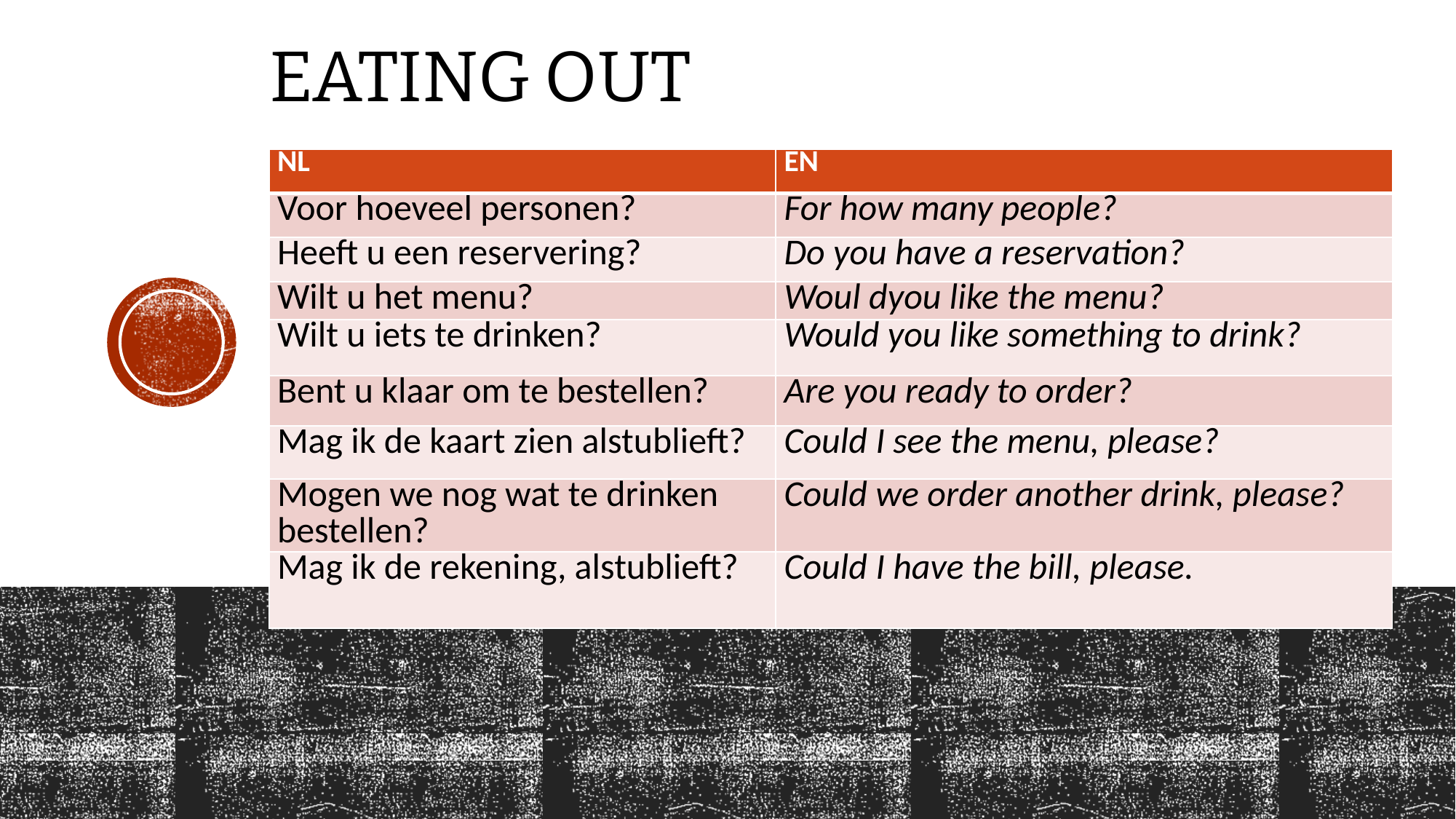

# Eating out

| NL | EN |
| --- | --- |
| Voor hoeveel personen? | For how many people? |
| Heeft u een reservering? | Do you have a reservation? |
| Wilt u het menu? | Woul dyou like the menu? |
| Wilt u iets te drinken? | Would you like something to drink? |
| Bent u klaar om te bestellen? | Are you ready to order? |
| Mag ik de kaart zien alstublieft? | Could I see the menu, please? |
| Mogen we nog wat te drinken bestellen? | Could we order another drink, please? |
| Mag ik de rekening, alstublieft? | Could I have the bill, please. |